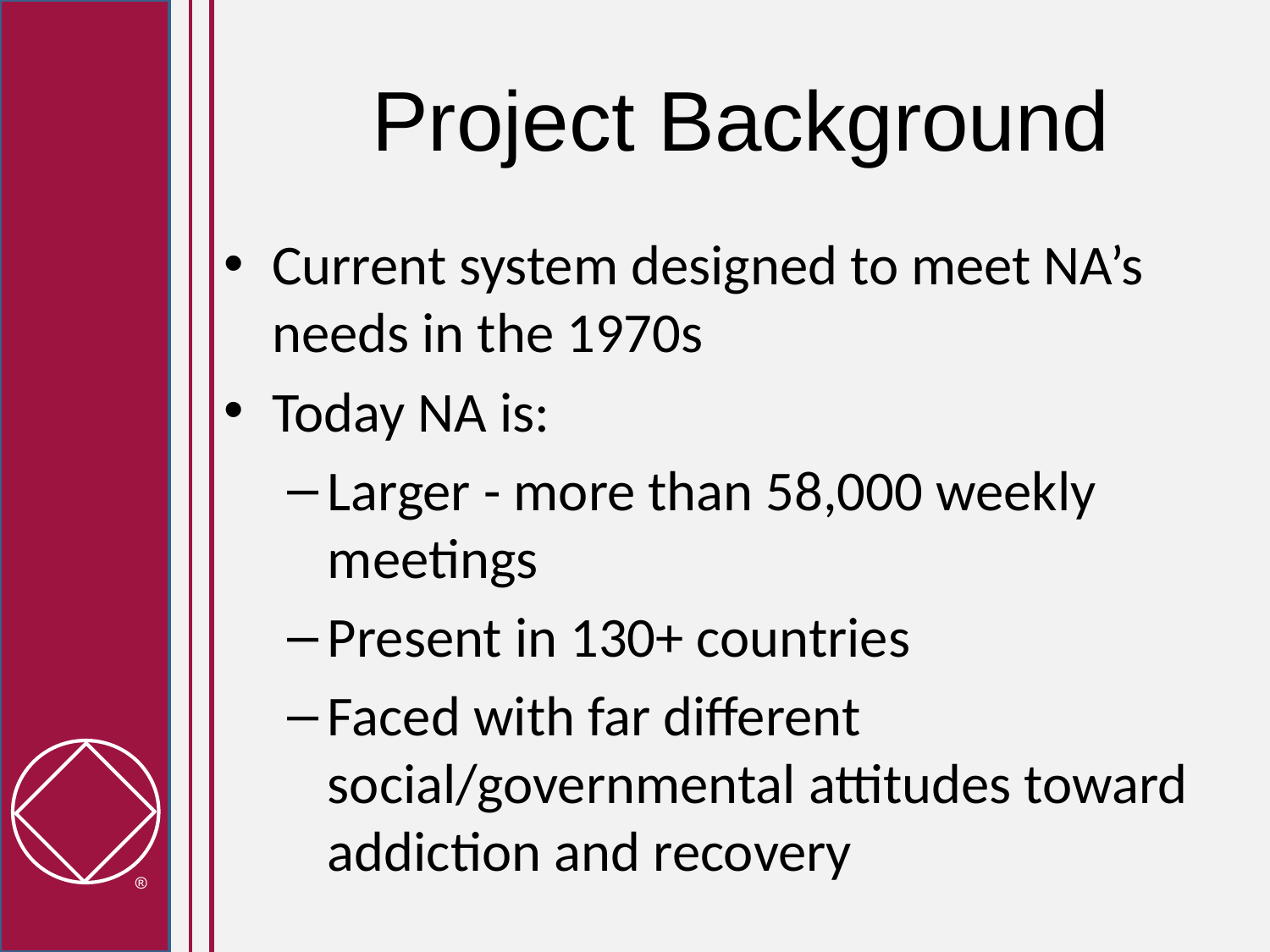

# Project Background
Current system designed to meet NA’s needs in the 1970s
Today NA is:
Larger - more than 58,000 weekly meetings
Present in 130+ countries
Faced with far different social/governmental attitudes toward addiction and recovery